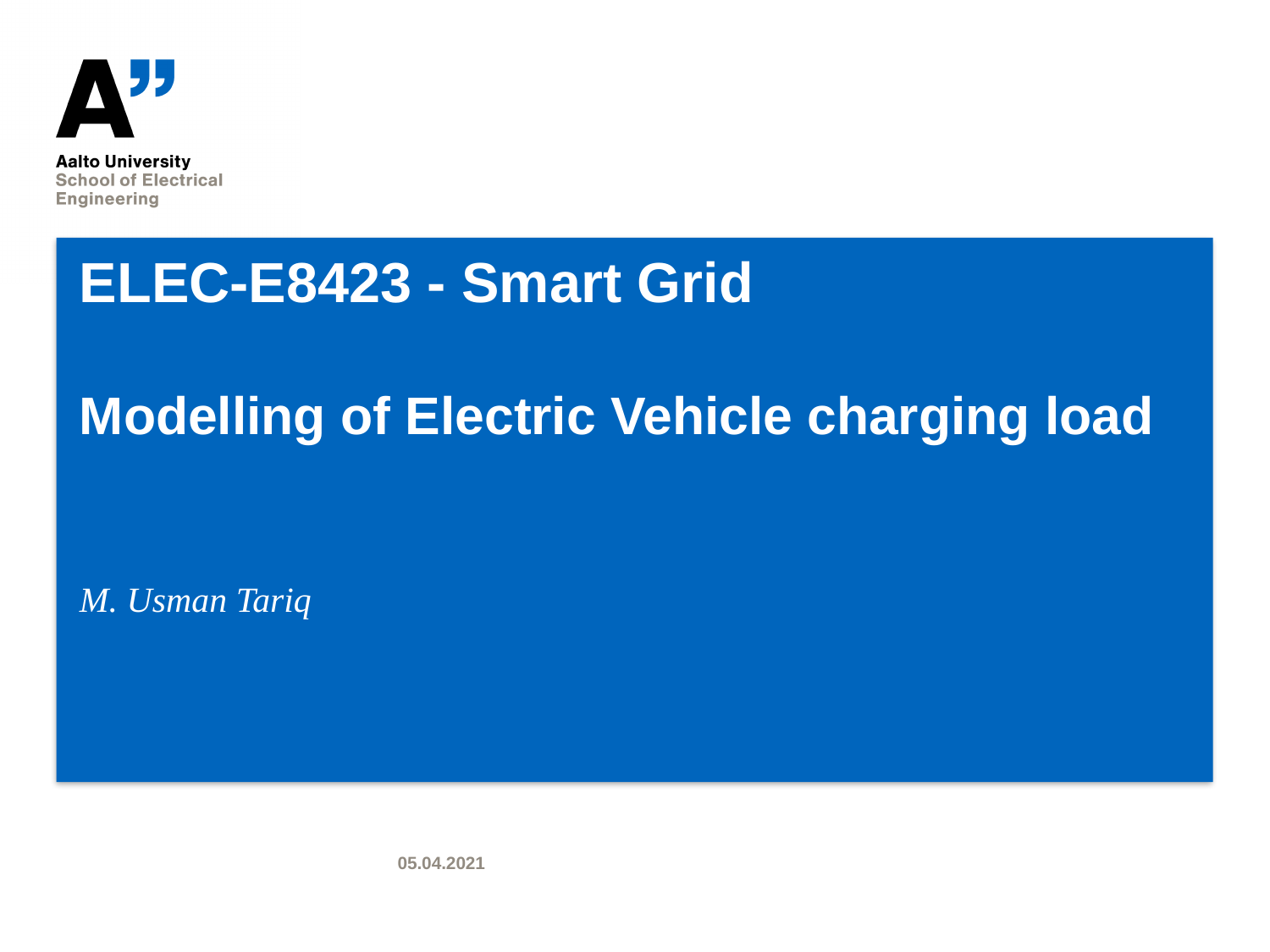

# ELEC-E8423 - Smart Grid Modelling of Electric Vehicle charging load
M. Usman Tariq

05.04.2021